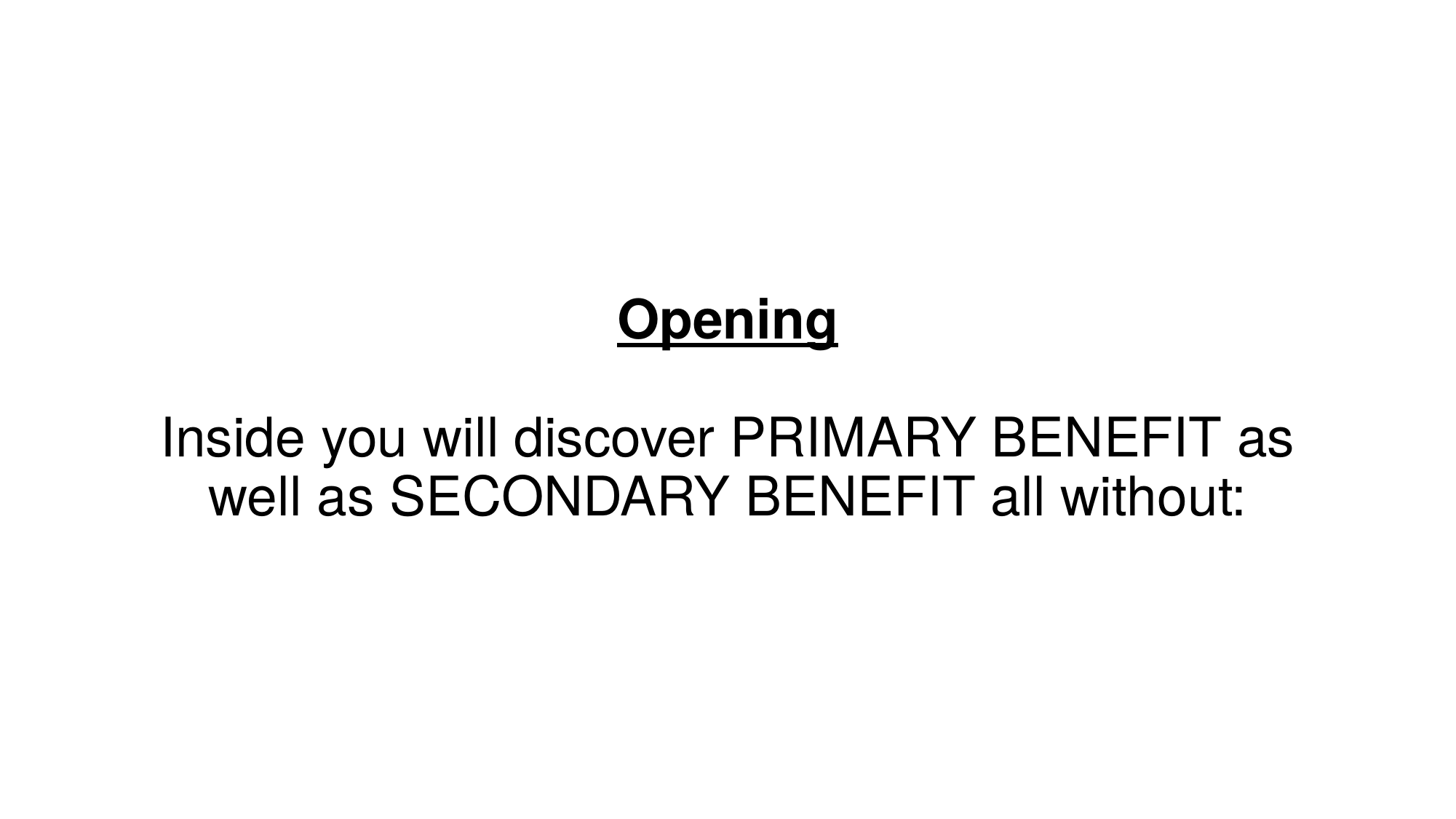

# Opening Inside you will discover PRIMARY BENEFIT as well as SECONDARY BENEFIT all without: